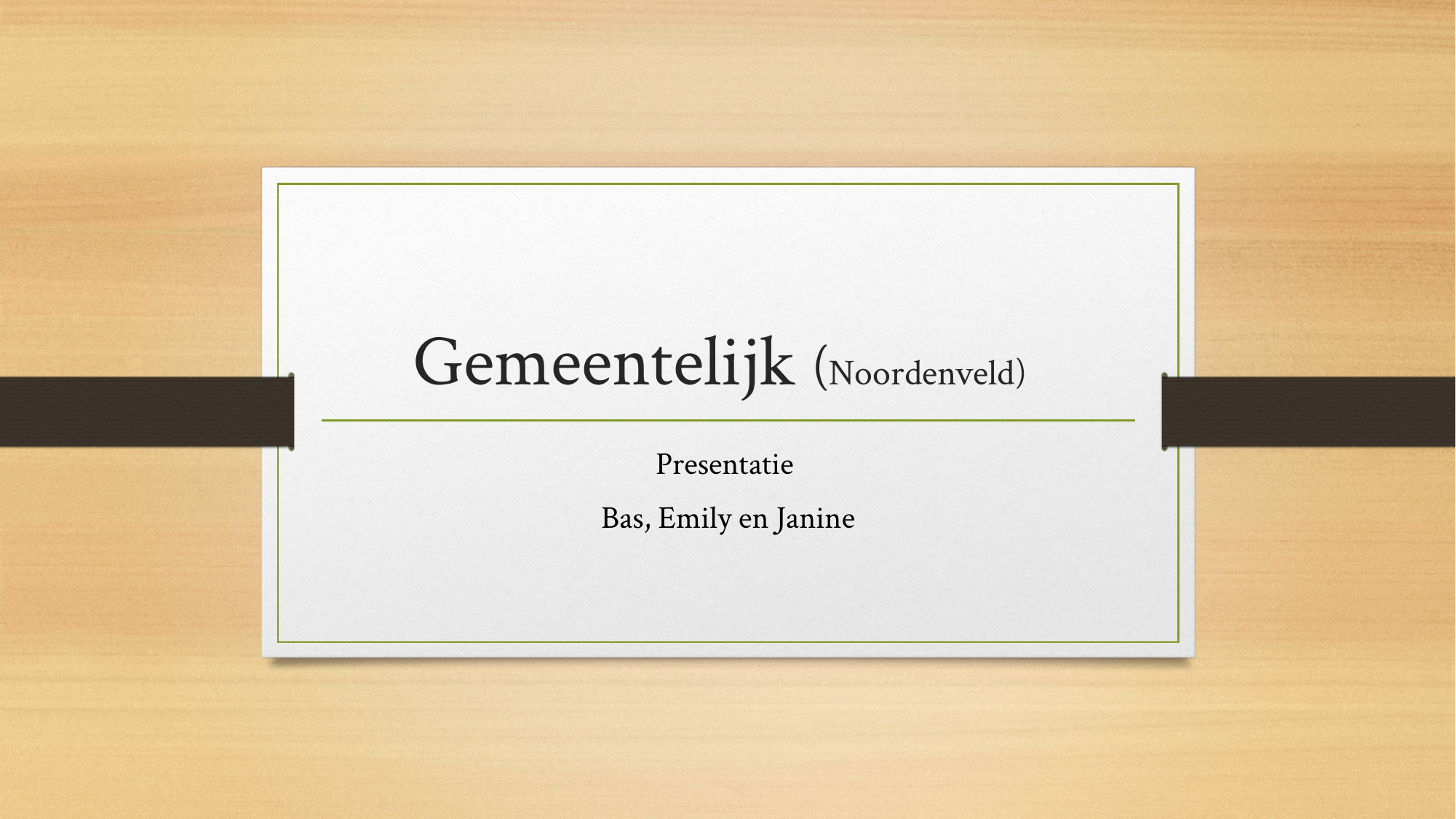

# Gemeentelijk (Noordenveld)
Presentatie
Bas, Emily en Janine